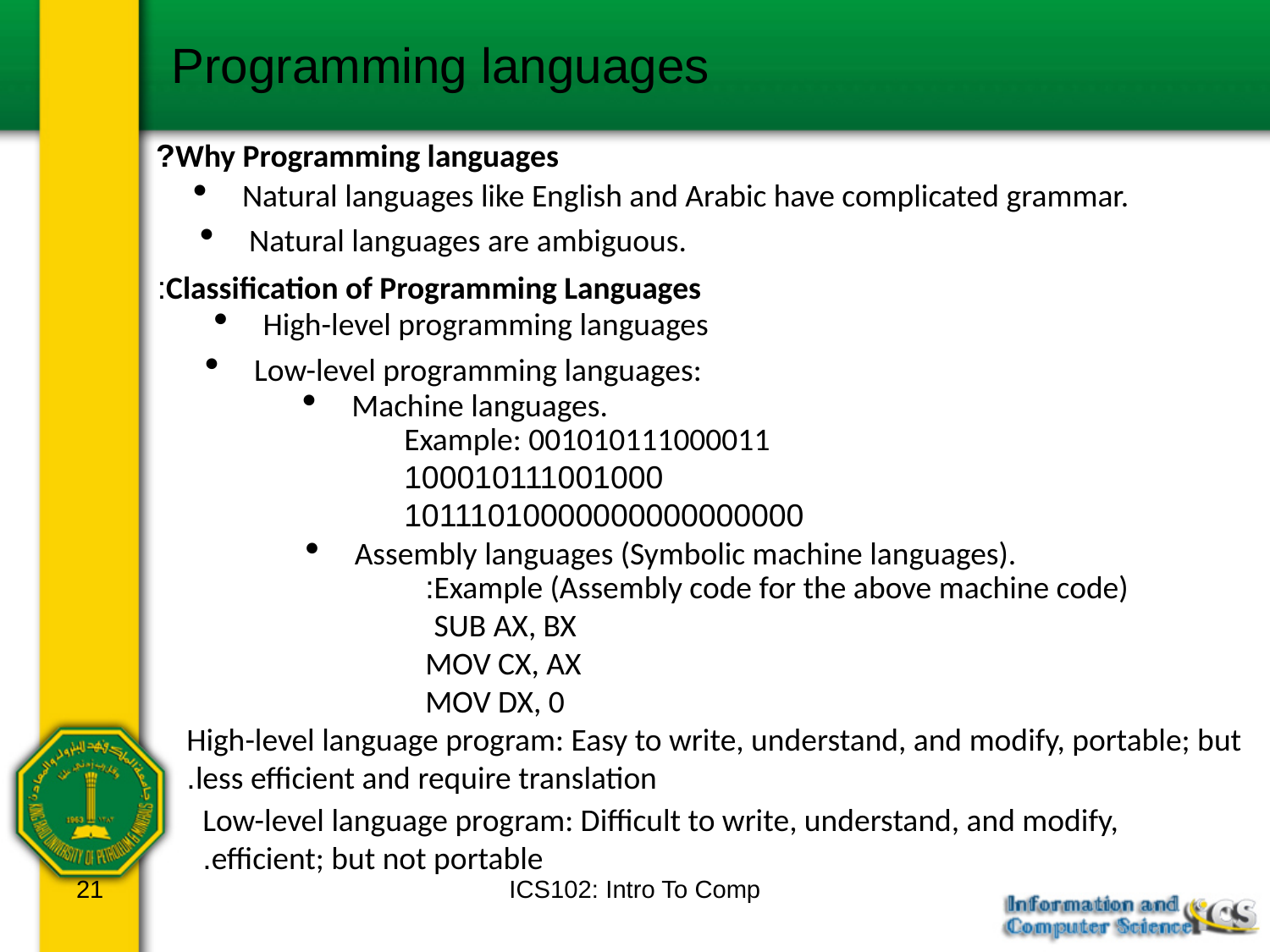

Programming languages
Why Programming languages?
Natural languages like English and Arabic have complicated grammar.
Natural languages are ambiguous.
Classification of Programming Languages:
High-level programming languages
Low-level programming languages:
Machine languages.
Example: 001010111000011
                 100010111001000
                  10111010000000000000000
Assembly languages (Symbolic machine languages).
Example (Assembly code for the above machine code):
                SUB AX, BX
                 MOV CX, AX
                  MOV DX, 0
High-level language program: Easy to write, understand, and modify, portable; but less efficient and require translation.
Low-level language program: Difficult to write, understand, and modify, efficient; but not portable.
21
ICS102: Intro To Comp